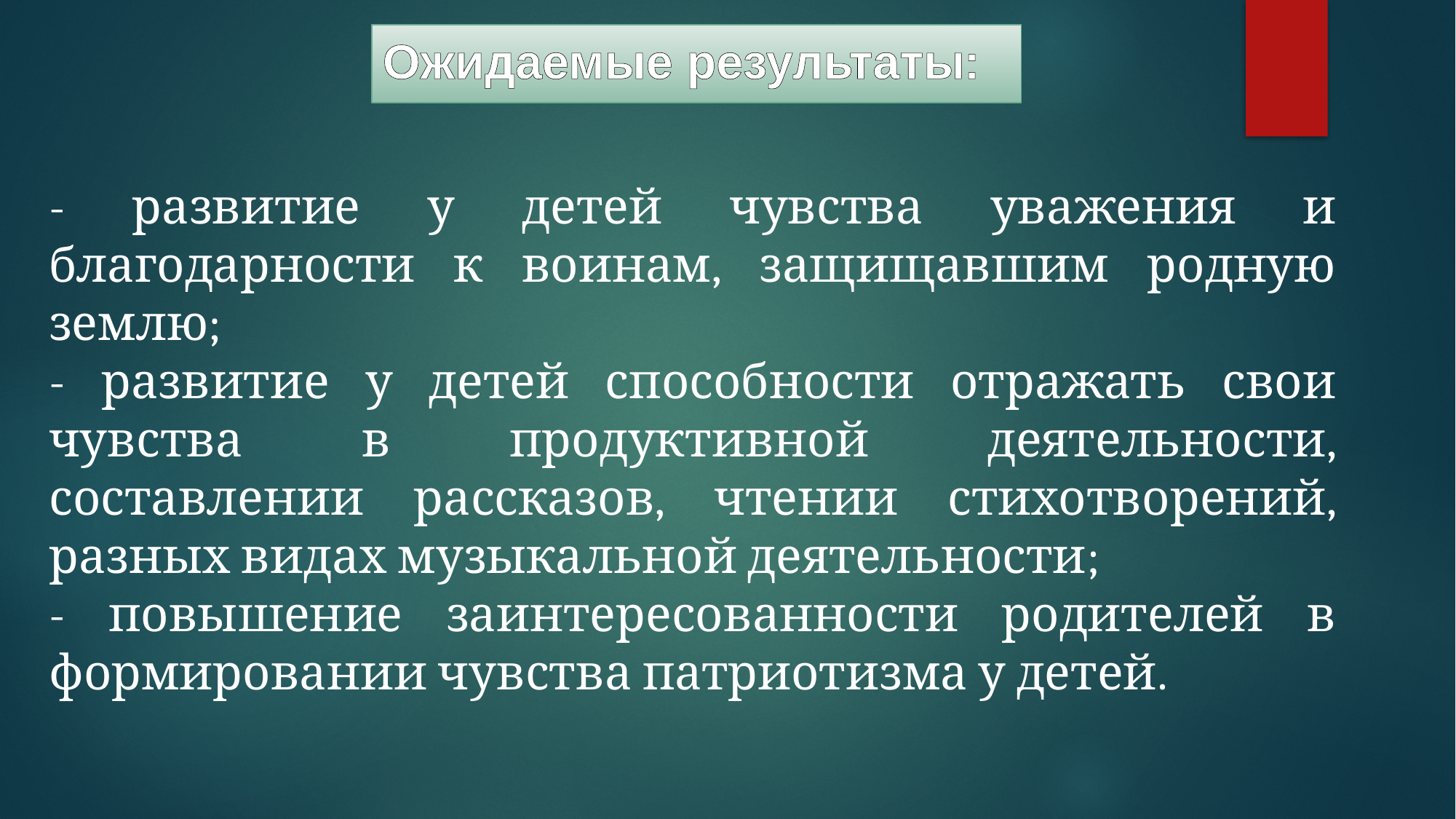

- развитие у детей чувства уважения и благодарности к воинам, защищавшим родную землю;
- развитие у детей способности отражать свои чувства в продуктивной деятельности, составлении рассказов, чтении стихотворений, разных видах музыкальной деятельности;
- повышение заинтересованности родителей в формировании чувства патриотизма у детей.
# Ожидаемые результаты: